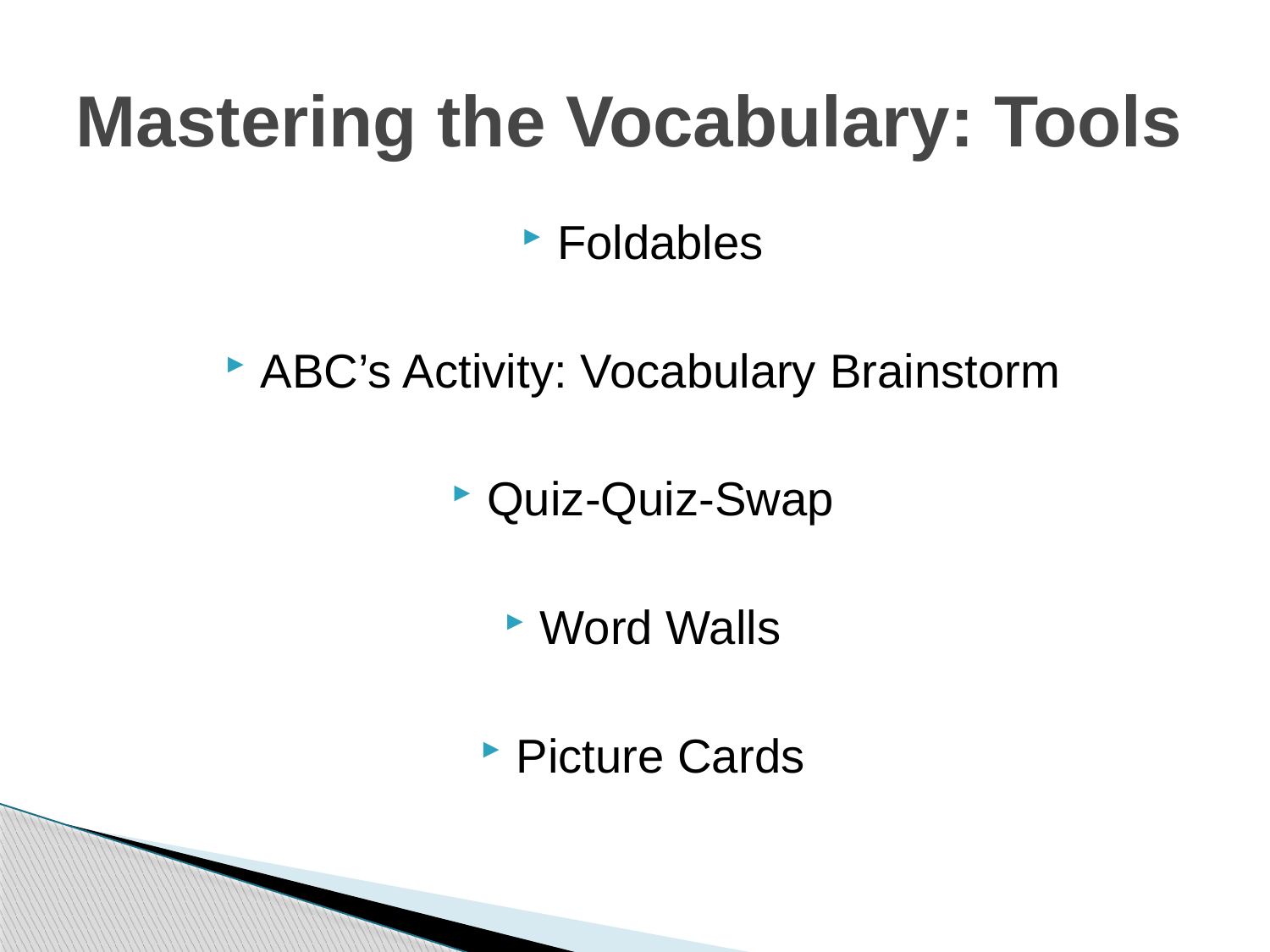

# Mastering the Vocabulary: Tools
Foldables

ABC’s Activity: Vocabulary Brainstorm

Quiz-Quiz-Swap

Word Walls

Picture Cards